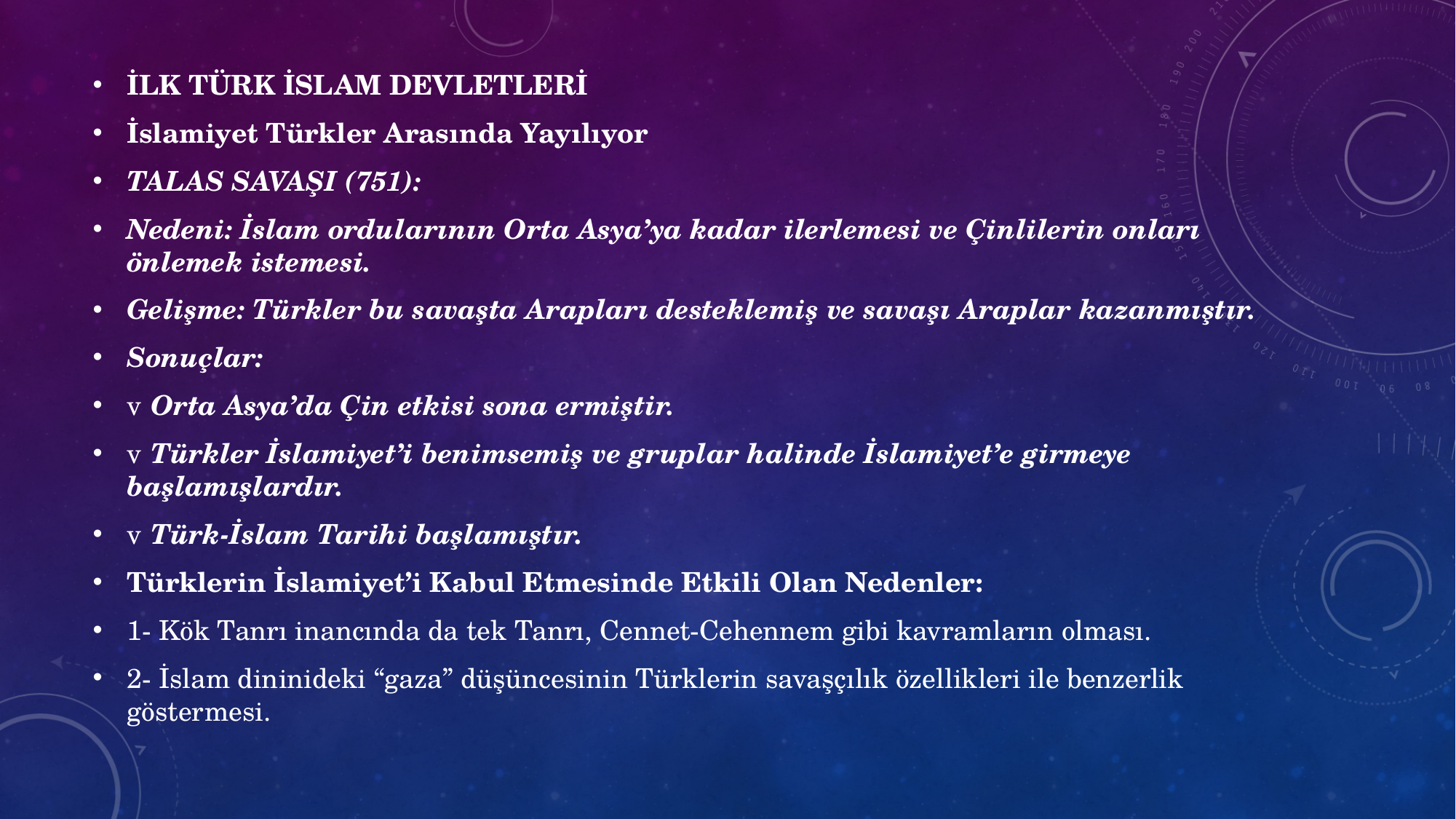

İLK TÜRK İSLAM DEVLETLERİ
İslamiyet Türkler Arasında Yayılıyor
TALAS SAVAŞI (751):
Nedeni: İslam ordularının Orta Asya’ya kadar ilerlemesi ve Çinlilerin onları önlemek istemesi.
Gelişme: Türkler bu savaşta Arapları desteklemiş ve savaşı Araplar kazanmıştır.
Sonuçlar:
v Orta Asya’da Çin etkisi sona ermiştir.
v Türkler İslamiyet’i benimsemiş ve gruplar halinde İslamiyet’e girmeye başlamışlardır.
v Türk-İslam Tarihi başlamıştır.
Türklerin İslamiyet’i Kabul Etmesinde Etkili Olan Nedenler:
1- Kök Tanrı inancında da tek Tanrı, Cennet-Cehennem gibi kavramların olması.
2- İslam dininideki “gaza” düşüncesinin Türklerin savaşçılık özellikleri ile benzerlik göstermesi.